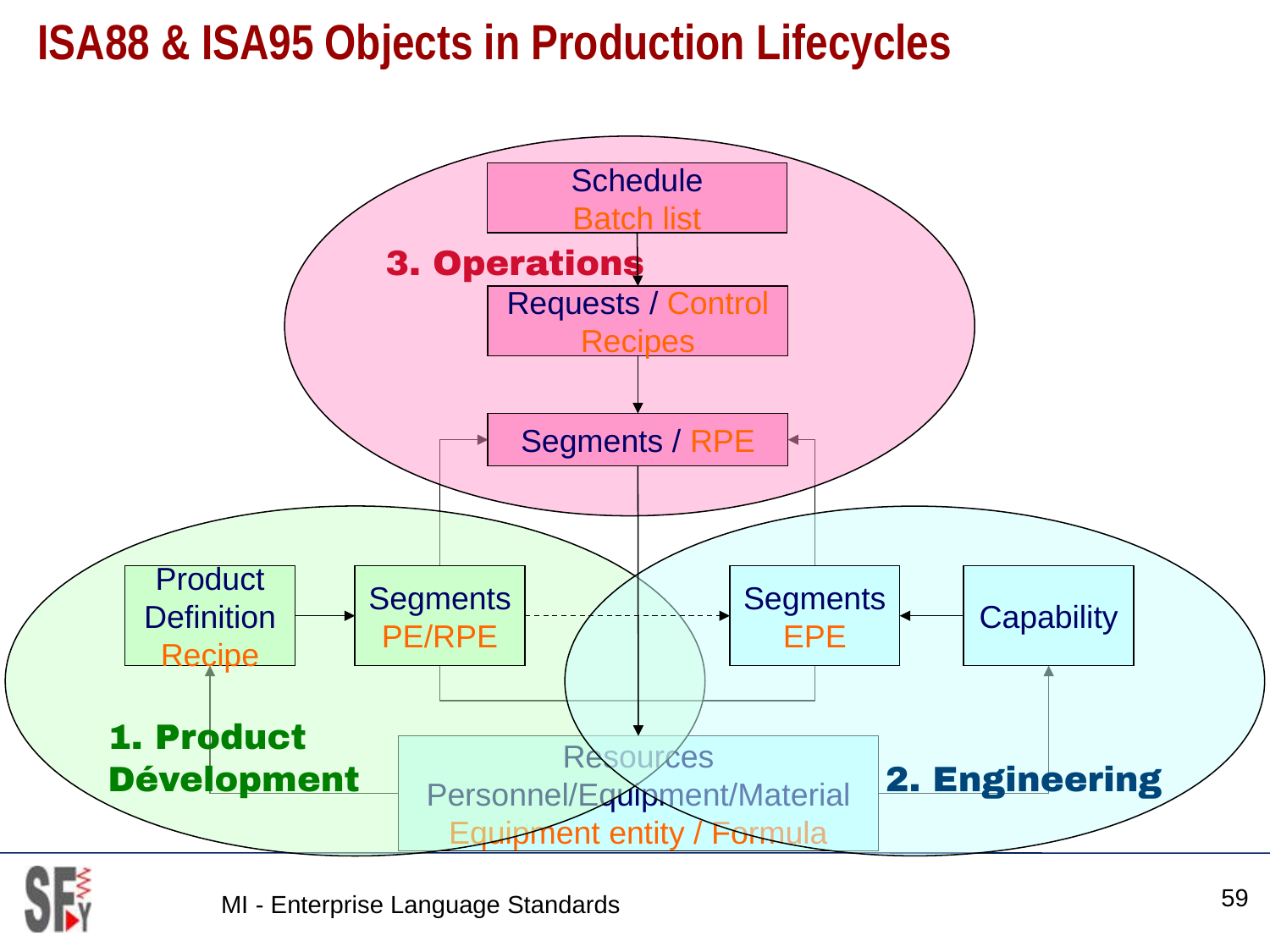

# ISA88 & ISA95 Objects in Production Lifecycles

3. Operations
Schedule
Batch list
Requests / Control Recipes
Segments / RPE
1. Product
Dévelopment
2. Engineering
Product Definition
Recipe
Segments
PE/RPE
Segments
EPE
Capability
Resources
Personnel/Equipment/Material
Equipment entity / Formula
59
MI - Enterprise Language Standards